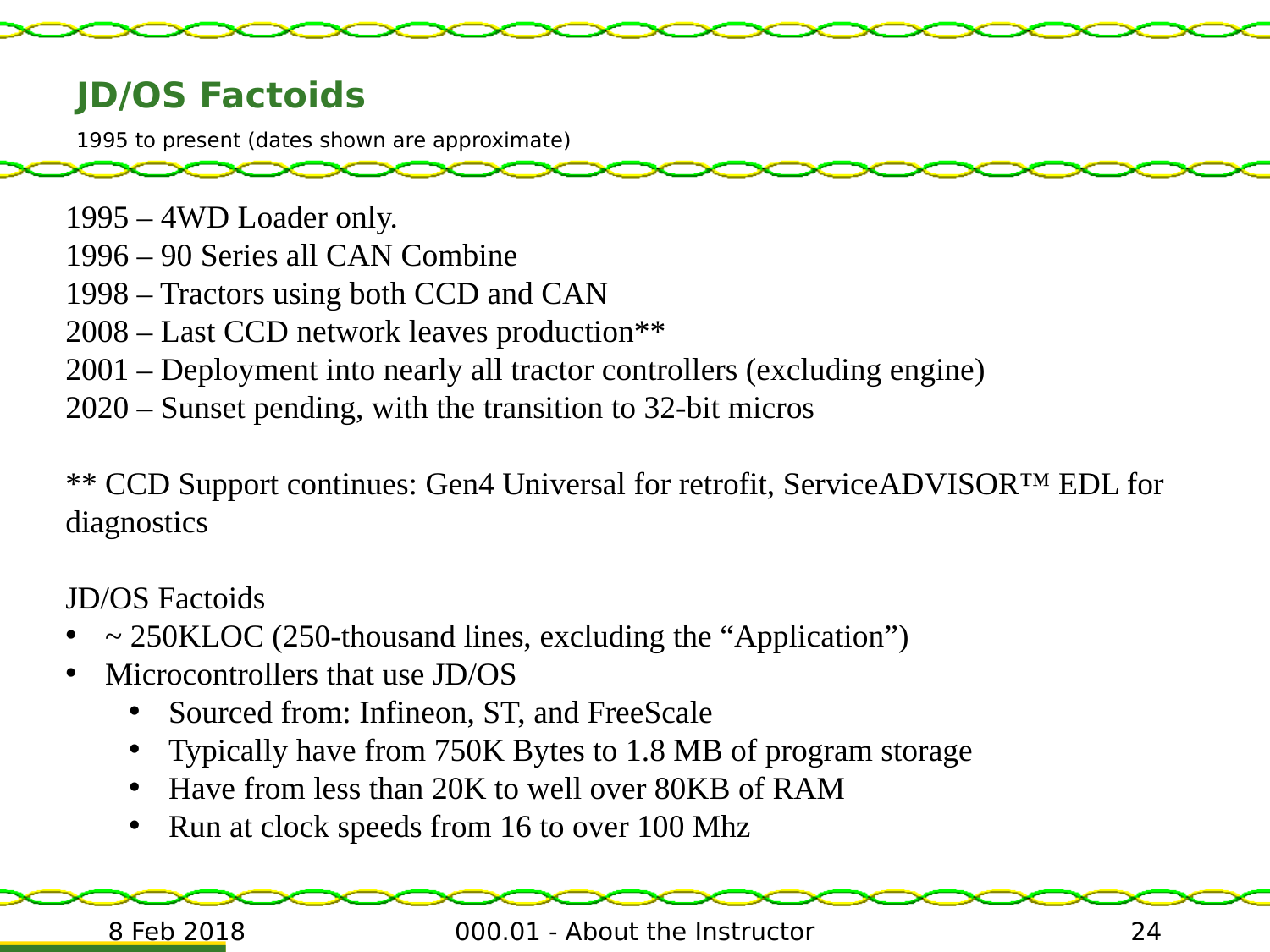

# JD/OS Factoids
1995 to present (dates shown are approximate)
1995 – 4WD Loader only.
1996 – 90 Series all CAN Combine
1998 – Tractors using both CCD and CAN
2008 – Last CCD network leaves production**
2001 – Deployment into nearly all tractor controllers (excluding engine)
2020 – Sunset pending, with the transition to 32-bit micros

** CCD Support continues: Gen4 Universal for retrofit, ServiceADVISOR™ EDL for diagnostics

JD/OS Factoids
~ 250KLOC (250-thousand lines, excluding the “Application”)
Microcontrollers that use JD/OS
Sourced from: Infineon, ST, and FreeScale
Typically have from 750K Bytes to 1.8 MB of program storage
Have from less than 20K to well over 80KB of RAM
Run at clock speeds from 16 to over 100 Mhz

8 Feb 2018
000.01 - About the Instructor
24